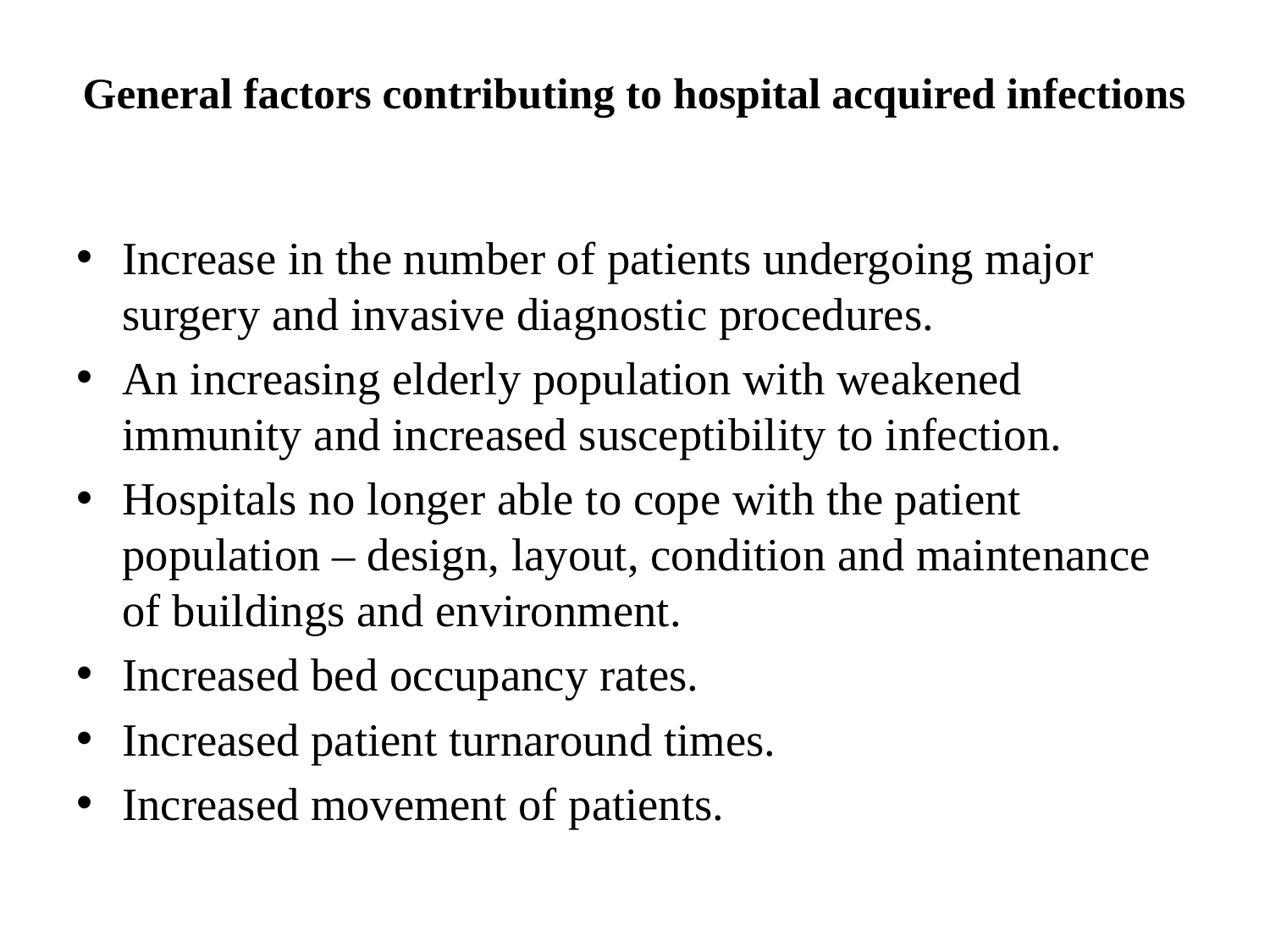

# General factors contributing to hospital acquired infections
Increase in the number of patients undergoing major surgery and invasive diagnostic procedures.
An increasing elderly population with weakened immunity and increased susceptibility to infection.
Hospitals no longer able to cope with the patient population – design, layout, condition and maintenance of buildings and environment.
Increased bed occupancy rates.
Increased patient turnaround times.
Increased movement of patients.